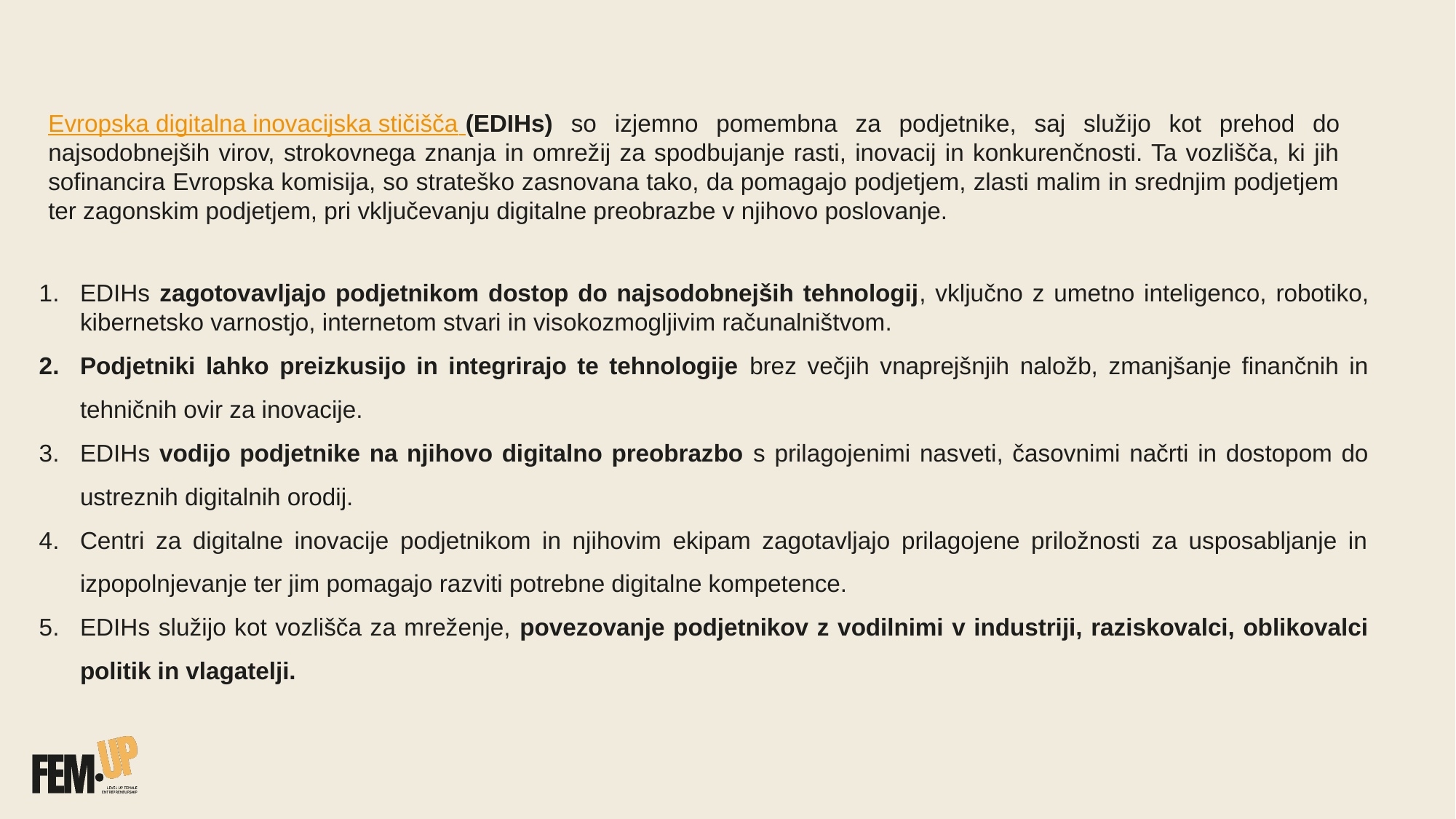

Evropska digitalna inovacijska stičišča (EDIHs) so izjemno pomembna za podjetnike, saj služijo kot prehod do najsodobnejših virov, strokovnega znanja in omrežij za spodbujanje rasti, inovacij in konkurenčnosti. Ta vozlišča, ki jih sofinancira Evropska komisija, so strateško zasnovana tako, da pomagajo podjetjem, zlasti malim in srednjim podjetjem ter zagonskim podjetjem, pri vključevanju digitalne preobrazbe v njihovo poslovanje.
EDIHs zagotovavljajo podjetnikom dostop do najsodobnejših tehnologij, vključno z umetno inteligenco, robotiko, kibernetsko varnostjo, internetom stvari in visokozmogljivim računalništvom.
Podjetniki lahko preizkusijo in integrirajo te tehnologije brez večjih vnaprejšnjih naložb, zmanjšanje finančnih in tehničnih ovir za inovacije.
EDIHs vodijo podjetnike na njihovo digitalno preobrazbo s prilagojenimi nasveti, časovnimi načrti in dostopom do ustreznih digitalnih orodij.
Centri za digitalne inovacije podjetnikom in njihovim ekipam zagotavljajo prilagojene priložnosti za usposabljanje in izpopolnjevanje ter jim pomagajo razviti potrebne digitalne kompetence.
EDIHs služijo kot vozlišča za mreženje, povezovanje podjetnikov z vodilnimi v industriji, raziskovalci, oblikovalci politik in vlagatelji.